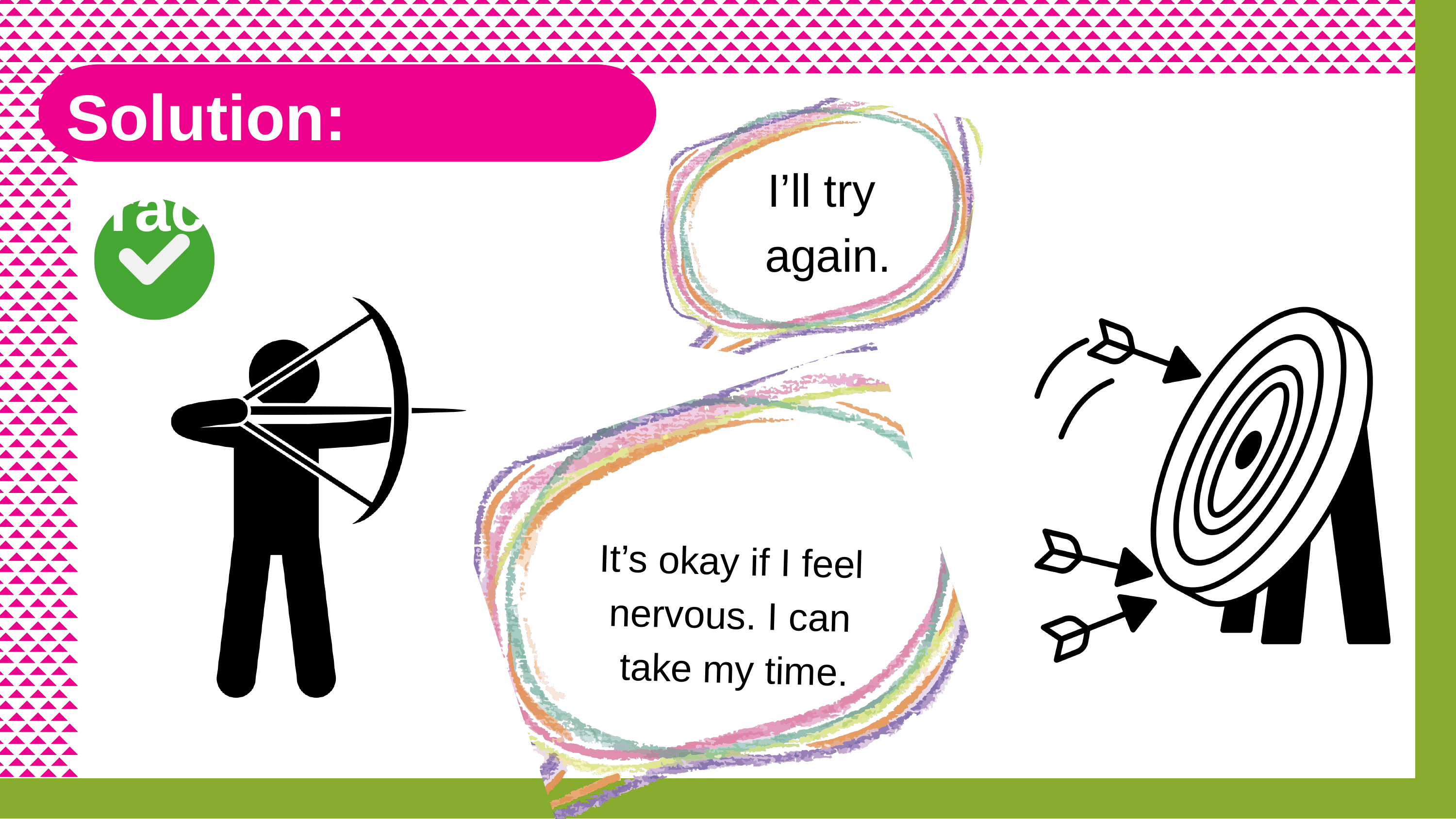

Solution: Practice!

I’ll try
again.

It’s okay if I feel
nervous. I can
take my time.